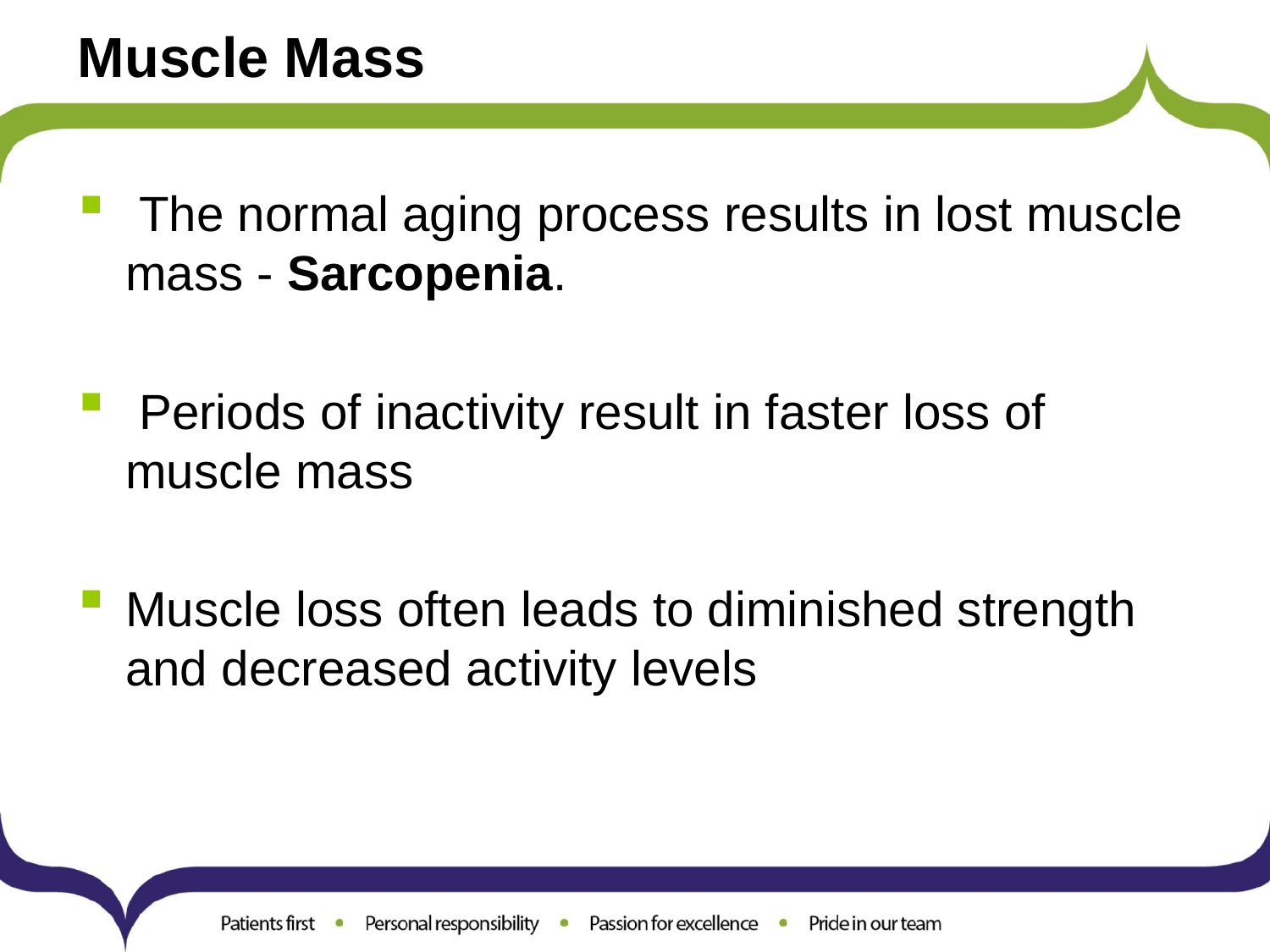

# Muscle Mass
 The normal aging process results in lost muscle mass - Sarcopenia.

 Periods of inactivity result in faster loss of muscle mass

Muscle loss often leads to diminished strength and decreased activity levels